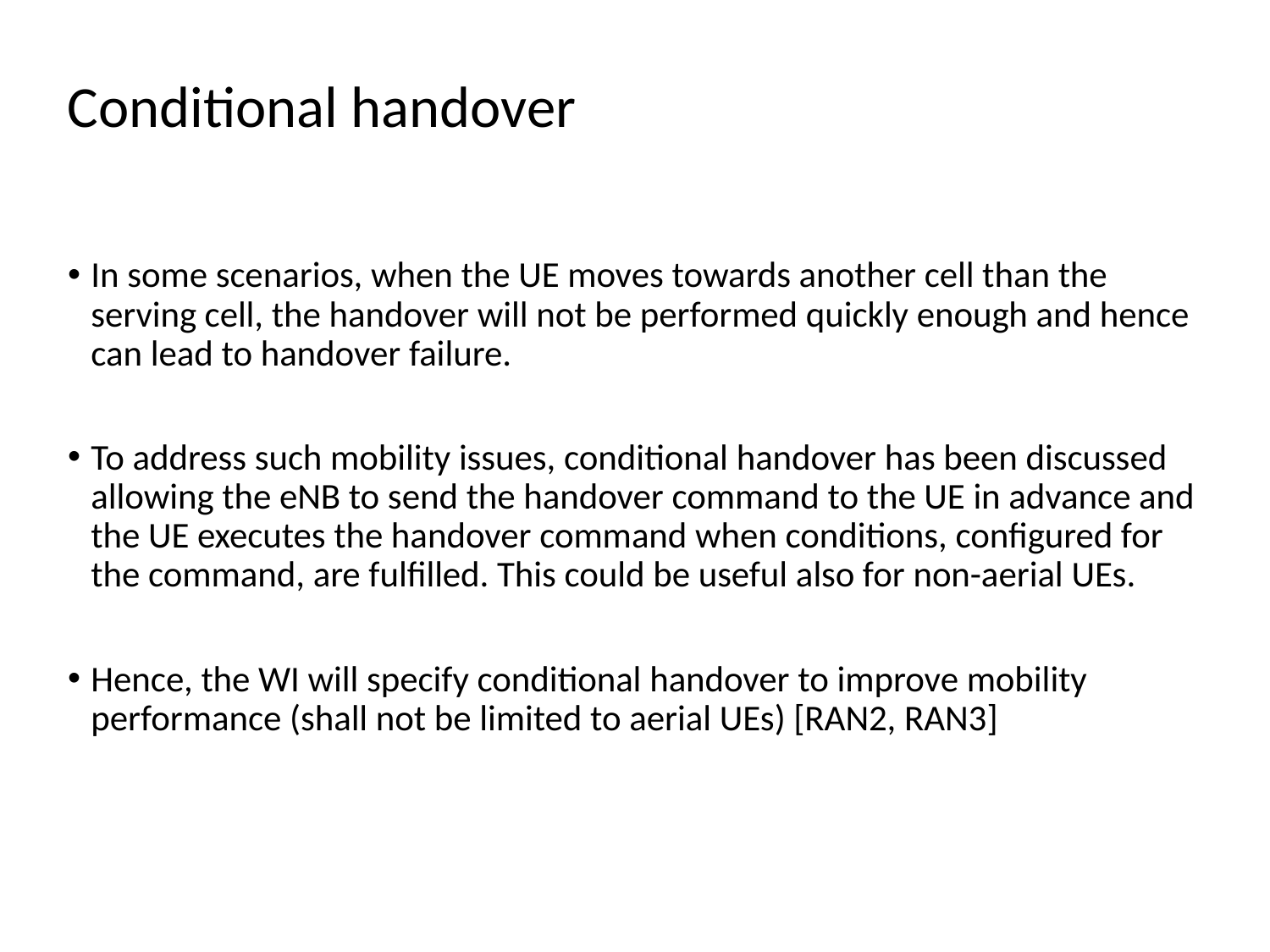

# Conditional handover
In some scenarios, when the UE moves towards another cell than the serving cell, the handover will not be performed quickly enough and hence can lead to handover failure.

To address such mobility issues, conditional handover has been discussed allowing the eNB to send the handover command to the UE in advance and the UE executes the handover command when conditions, configured for the command, are fulfilled. This could be useful also for non-aerial UEs.

Hence, the WI will specify conditional handover to improve mobility performance (shall not be limited to aerial UEs) [RAN2, RAN3]